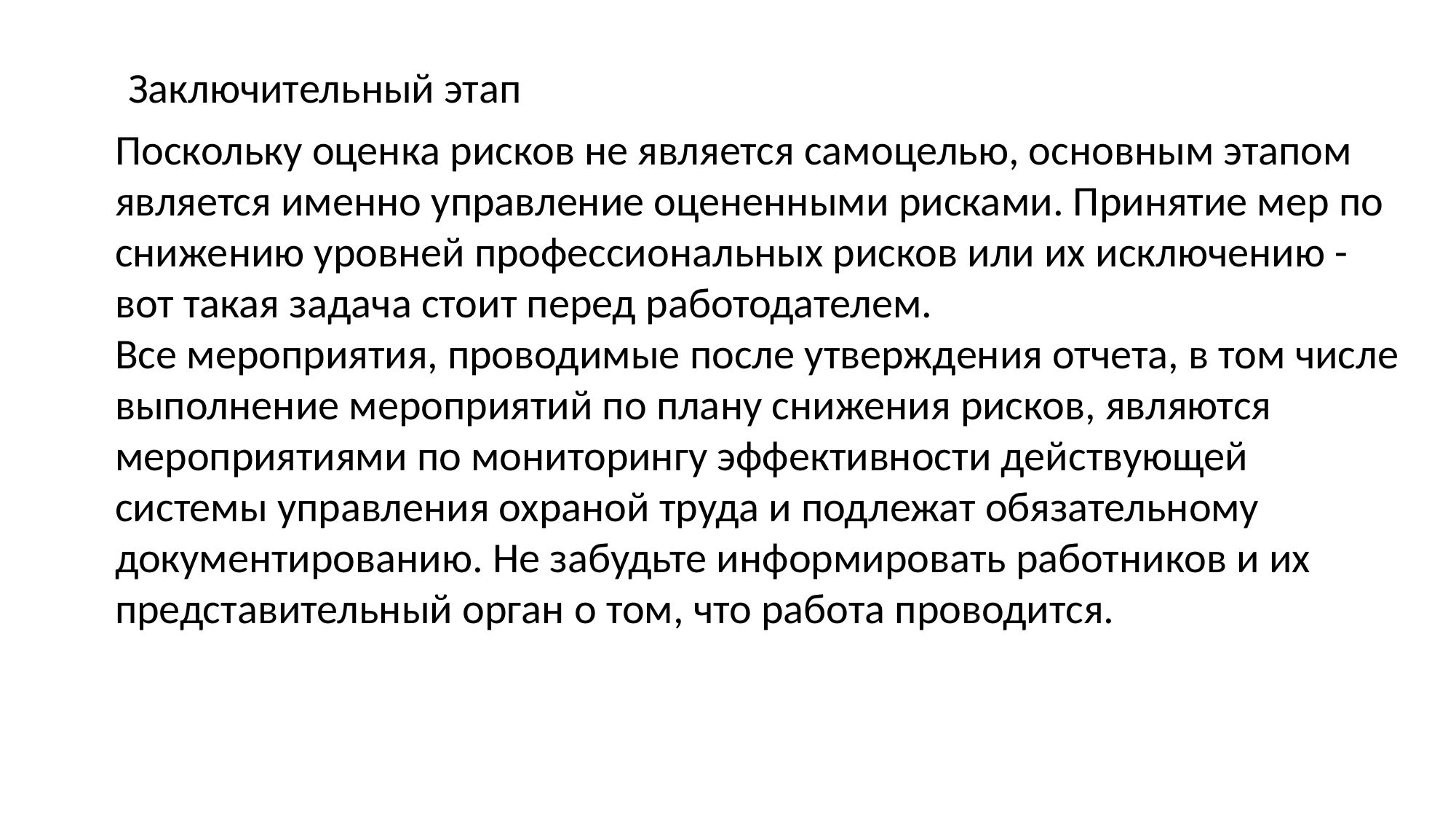

Заключительный этап
Поскольку оценка рисков не является самоцелью, основным этапом является именно управление оцененными рисками. Принятие мер по снижению уровней профессиональных рисков или их исключению - вот такая задача стоит перед работодателем.
Все мероприятия, проводимые после утверждения отчета, в том числе выполнение мероприятий по плану снижения рисков, являются мероприятиями по мониторингу эффективности действующей системы управления охраной труда и подлежат обязательному документированию. Не забудьте информировать работников и их представительный орган о том, что работа проводится.